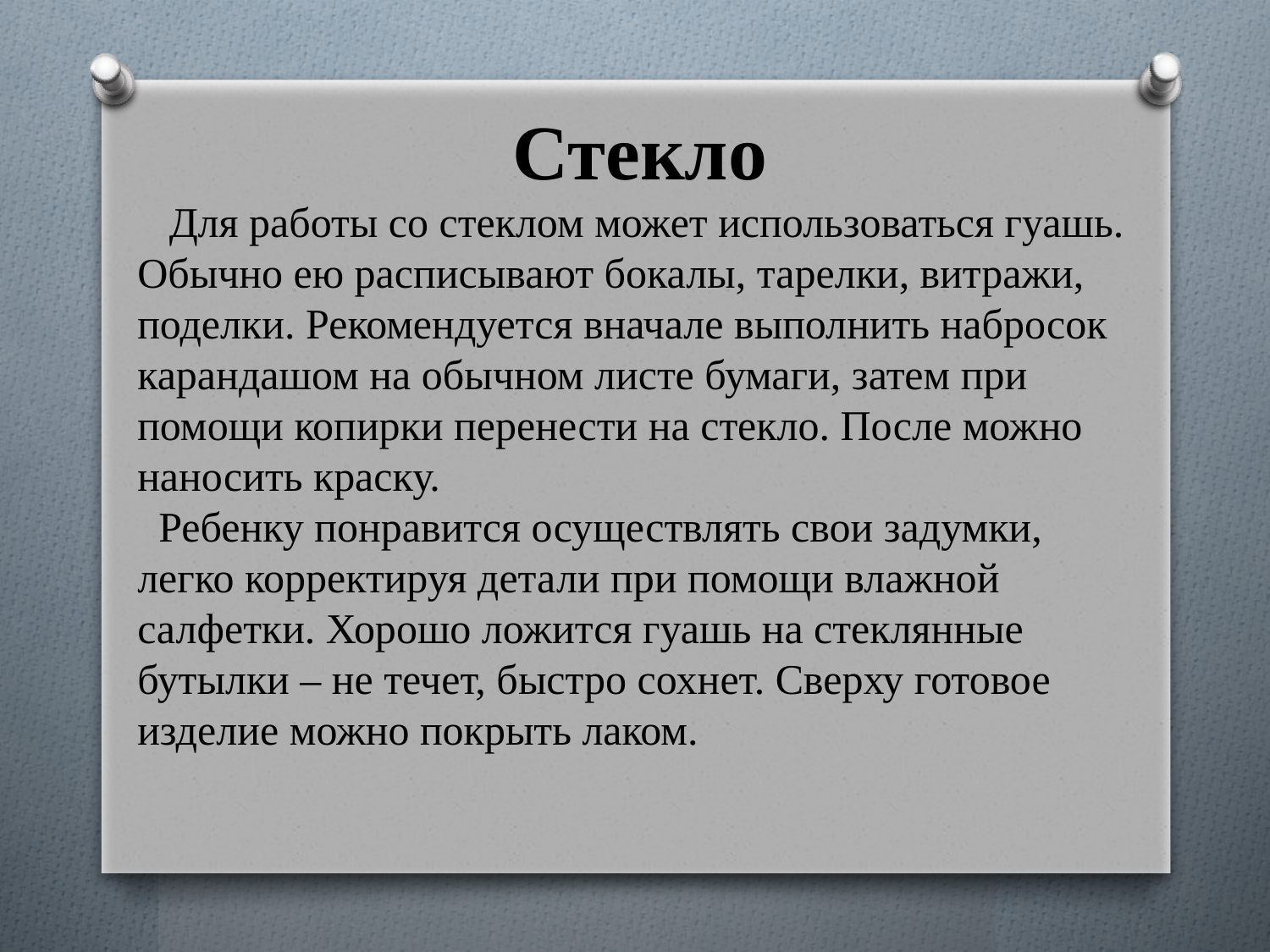

Стекло
   Для работы со стеклом может использоваться гуашь. Обычно ею расписывают бокалы, тарелки, витражи, поделки. Рекомендуется вначале выполнить набросок карандашом на обычном листе бумаги, затем при помощи копирки перенести на стекло. После можно наносить краску.
  Ребенку понравится осуществлять свои задумки, легко корректируя детали при помощи влажной салфетки. Хорошо ложится гуашь на стеклянные бутылки – не течет, быстро сохнет. Сверху готовое изделие можно покрыть лаком.